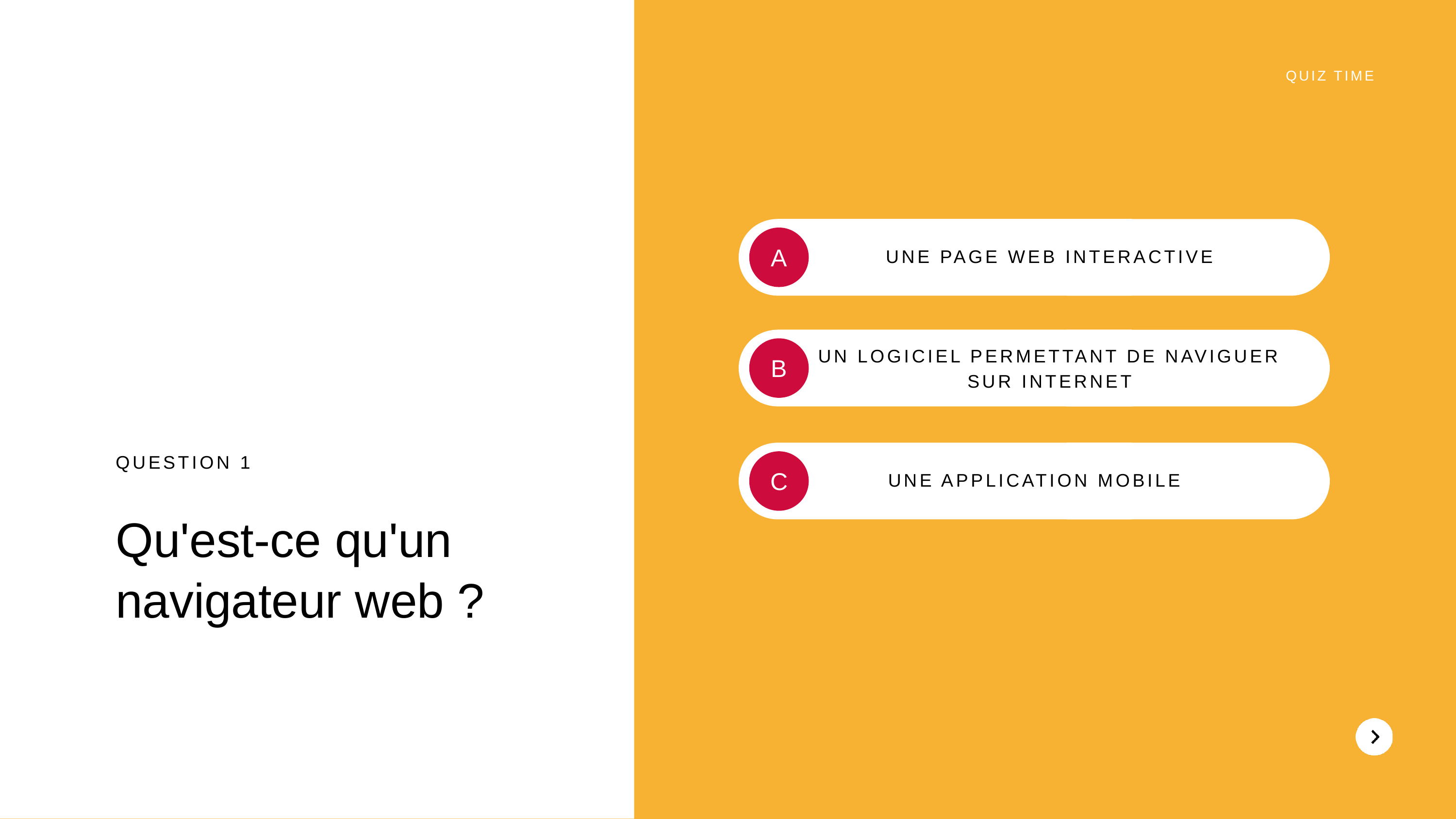

QUIZ TIME

A
UNE PAGE WEB INTERACTIVE

UN LOGICIEL PERMETTANT DE NAVIGUER SUR INTERNET
B

QUESTION 1
Qu'est-ce qu'un navigateur web ?

C
UNE APPLICATION MOBILE